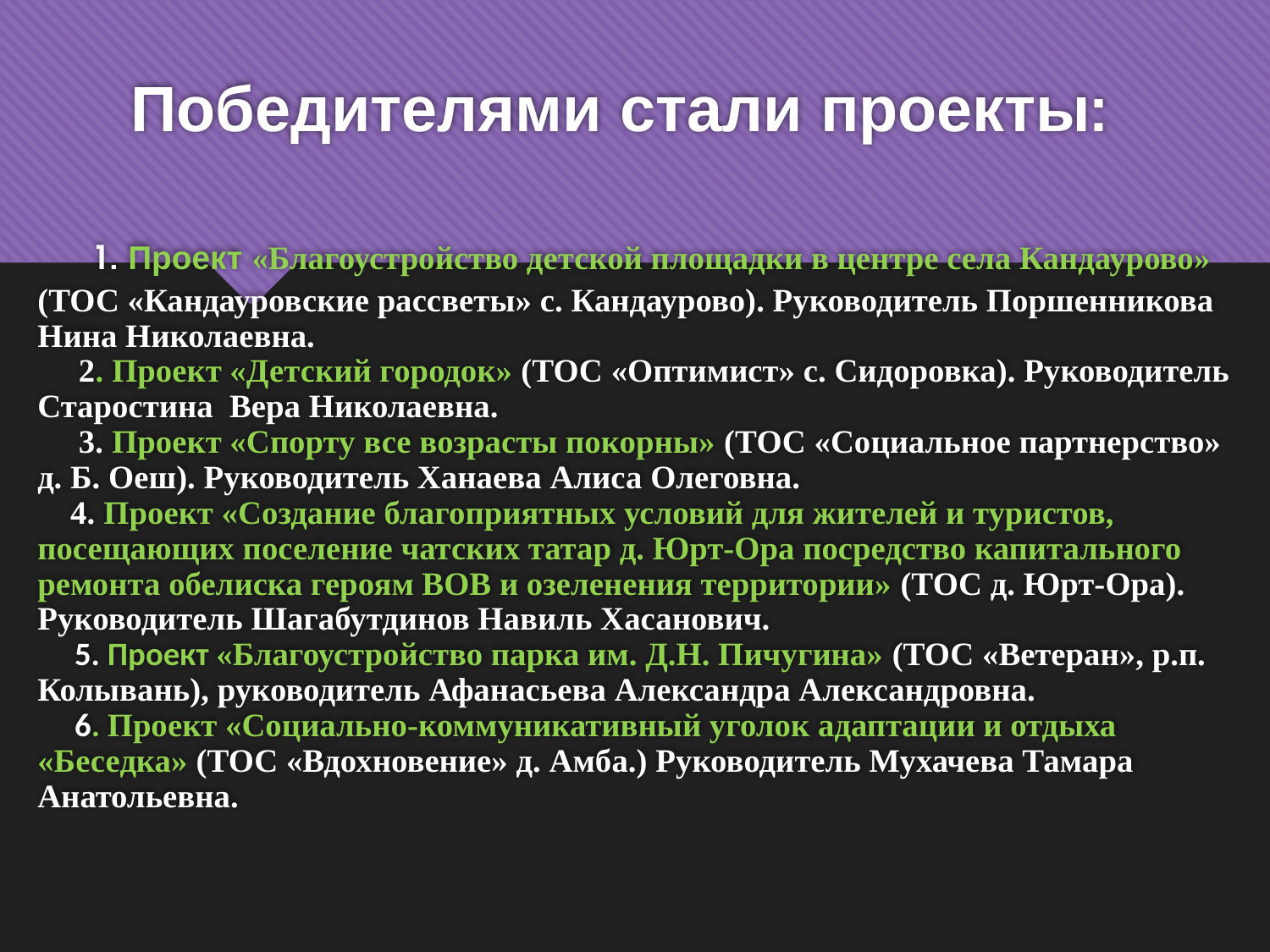

# Победителями стали проекты: 1. Проект «Благоустройство детской площадки в центре села Кандаурово» (ТОС «Кандауровские рассветы» с. Кандаурово). Руководитель Поршенникова Нина Николаевна. 2. Проект «Детский городок» (ТОС «Оптимист» с. Сидоровка). Руководитель Старостина  Вера Николаевна. 3. Проект «Спорту все возрасты покорны» (ТОС «Социальное партнерство» д. Б. Оеш). Руководитель Ханаева Алиса Олеговна. 4. Проект «Создание благоприятных условий для жителей и туристов, посещающих поселение чатских татар д. Юрт-Ора посредство капитального ремонта обелиска героям ВОВ и озеленения территории» (ТОС д. Юрт-Ора). Руководитель Шагабутдинов Навиль Хасанович. 5. Проект «Благоустройство парка им. Д.Н. Пичугина» (ТОС «Ветеран», р.п. Колывань), руководитель Афанасьева Александра Александровна. 6. Проект «Социально-коммуникативный уголок адаптации и отдыха «Беседка» (ТОС «Вдохновение» д. Амба.) Руководитель Мухачева Тамара Анатольевна.